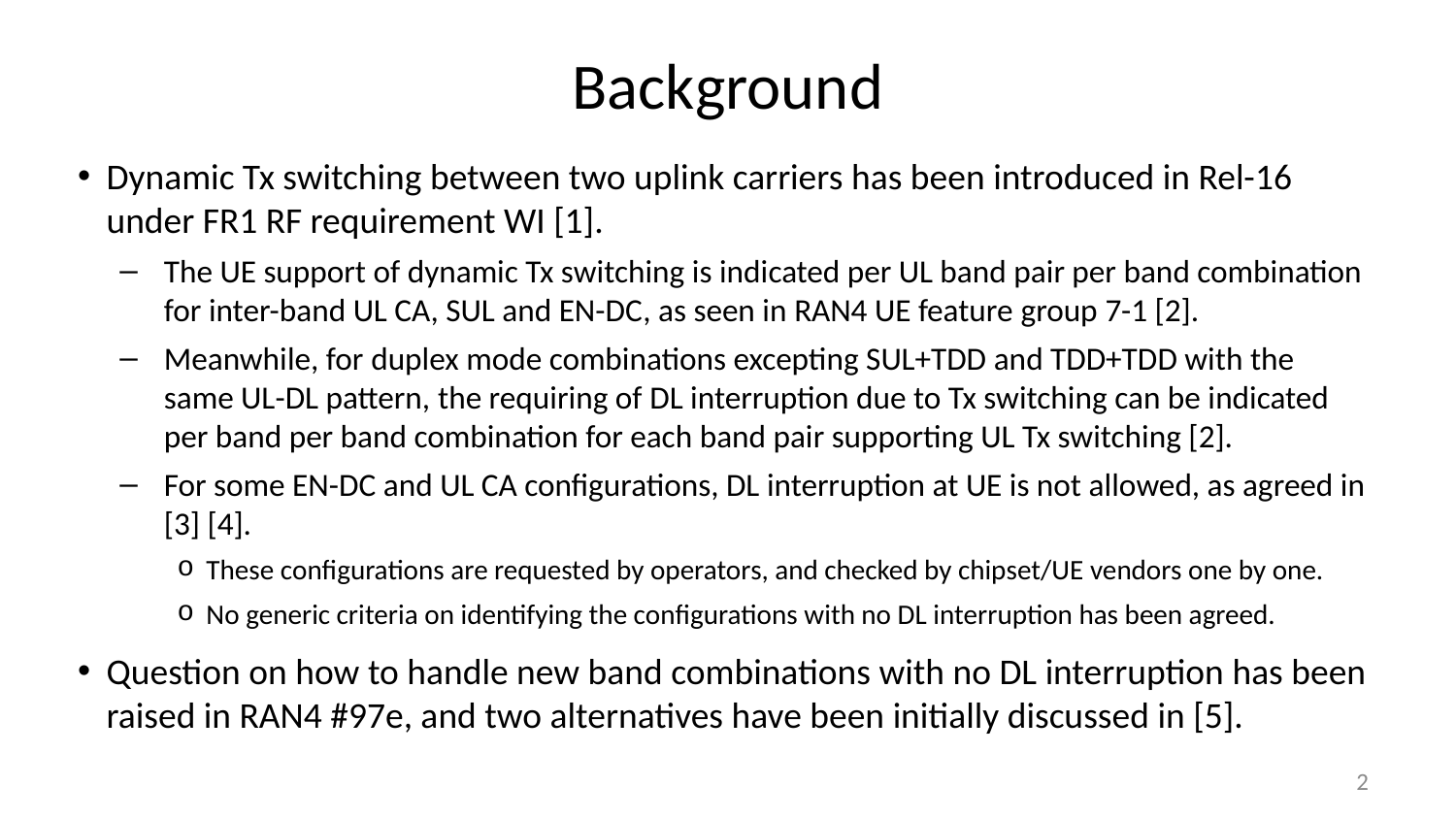

# Background
Dynamic Tx switching between two uplink carriers has been introduced in Rel-16 under FR1 RF requirement WI [1].
The UE support of dynamic Tx switching is indicated per UL band pair per band combination for inter-band UL CA, SUL and EN-DC, as seen in RAN4 UE feature group 7-1 [2].
Meanwhile, for duplex mode combinations excepting SUL+TDD and TDD+TDD with the same UL-DL pattern, the requiring of DL interruption due to Tx switching can be indicated per band per band combination for each band pair supporting UL Tx switching [2].
For some EN-DC and UL CA configurations, DL interruption at UE is not allowed, as agreed in [3] [4].
These configurations are requested by operators, and checked by chipset/UE vendors one by one.
No generic criteria on identifying the configurations with no DL interruption has been agreed.
Question on how to handle new band combinations with no DL interruption has been raised in RAN4 #97e, and two alternatives have been initially discussed in [5].

2